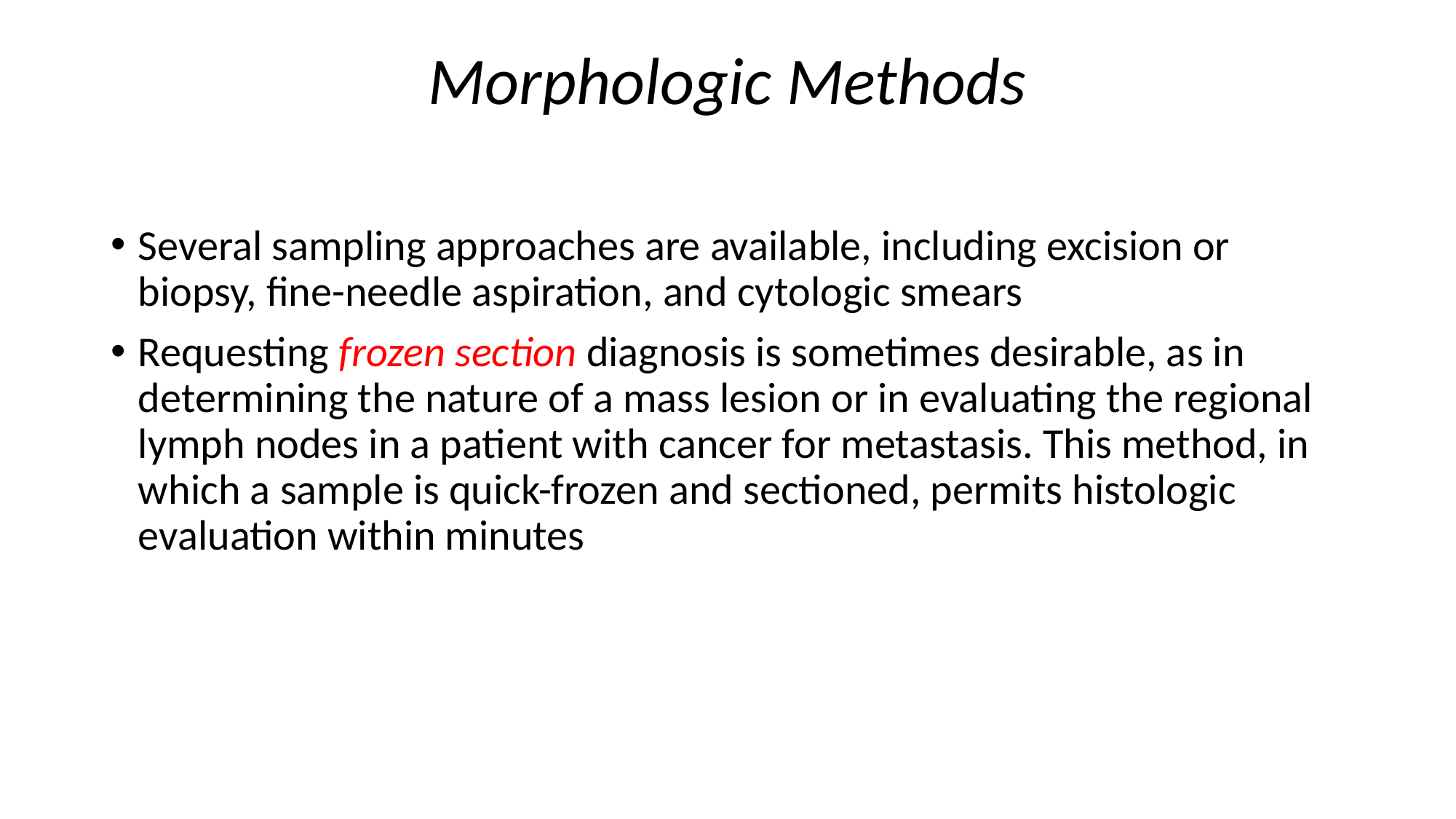

# Morphologic Methods
Several sampling approaches are available, including excision or biopsy, fine-needle aspiration, and cytologic smears
Requesting frozen section diagnosis is sometimes desirable, as in determining the nature of a mass lesion or in evaluating the regional lymph nodes in a patient with cancer for metastasis. This method, in which a sample is quick-frozen and sectioned, permits histologic evaluation within minutes